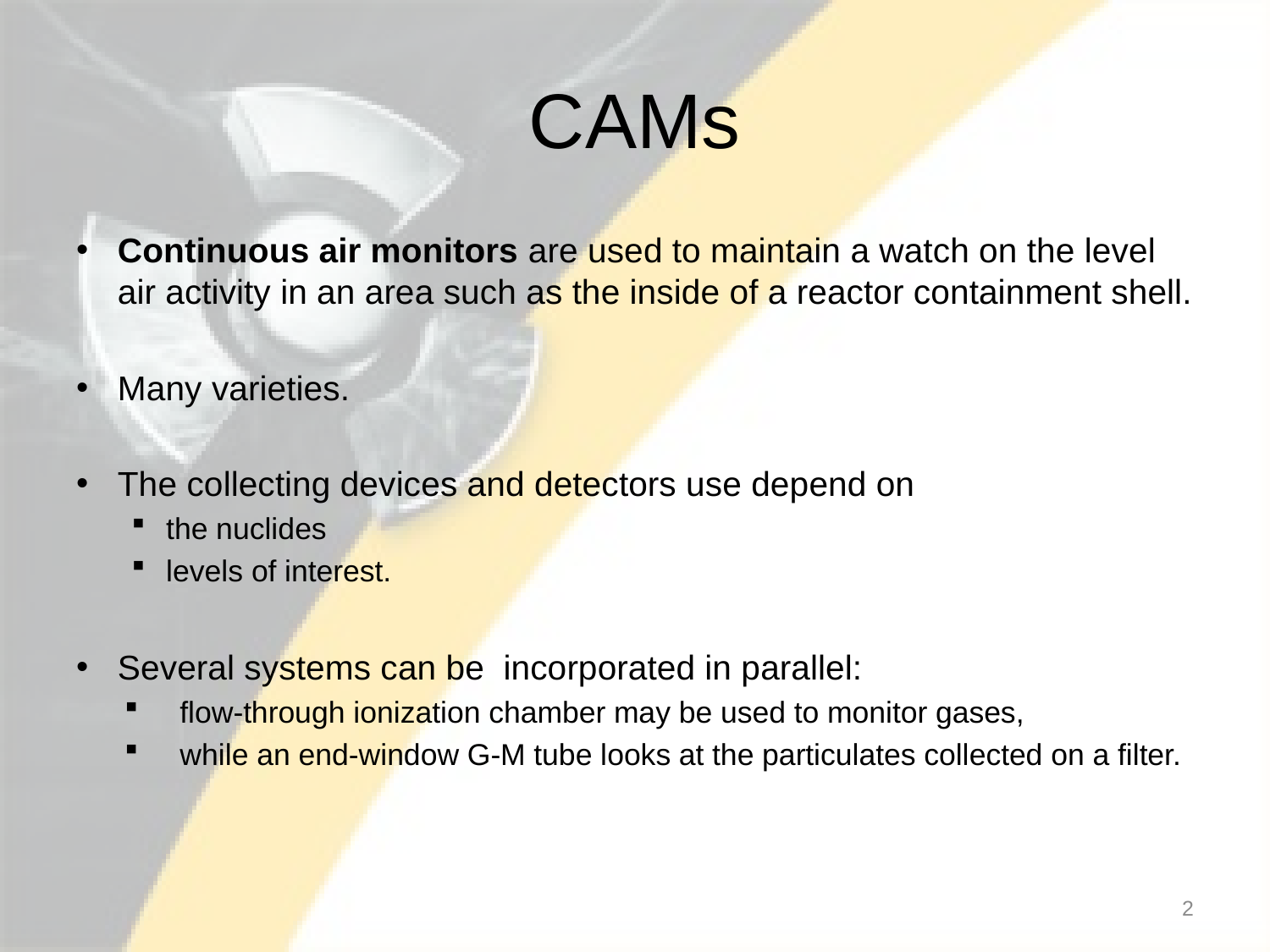

# CAMs
Continuous air monitors are used to maintain a watch on the level air activity in an area such as the inside of a reactor containment shell.

Many varieties.

The collecting devices and detectors use depend on
the nuclides
levels of interest.

Several systems can be  incorporated in parallel:
flow-through ionization chamber may be used to monitor gases,
while an end-window G-M tube looks at the particulates collected on a filter.

2